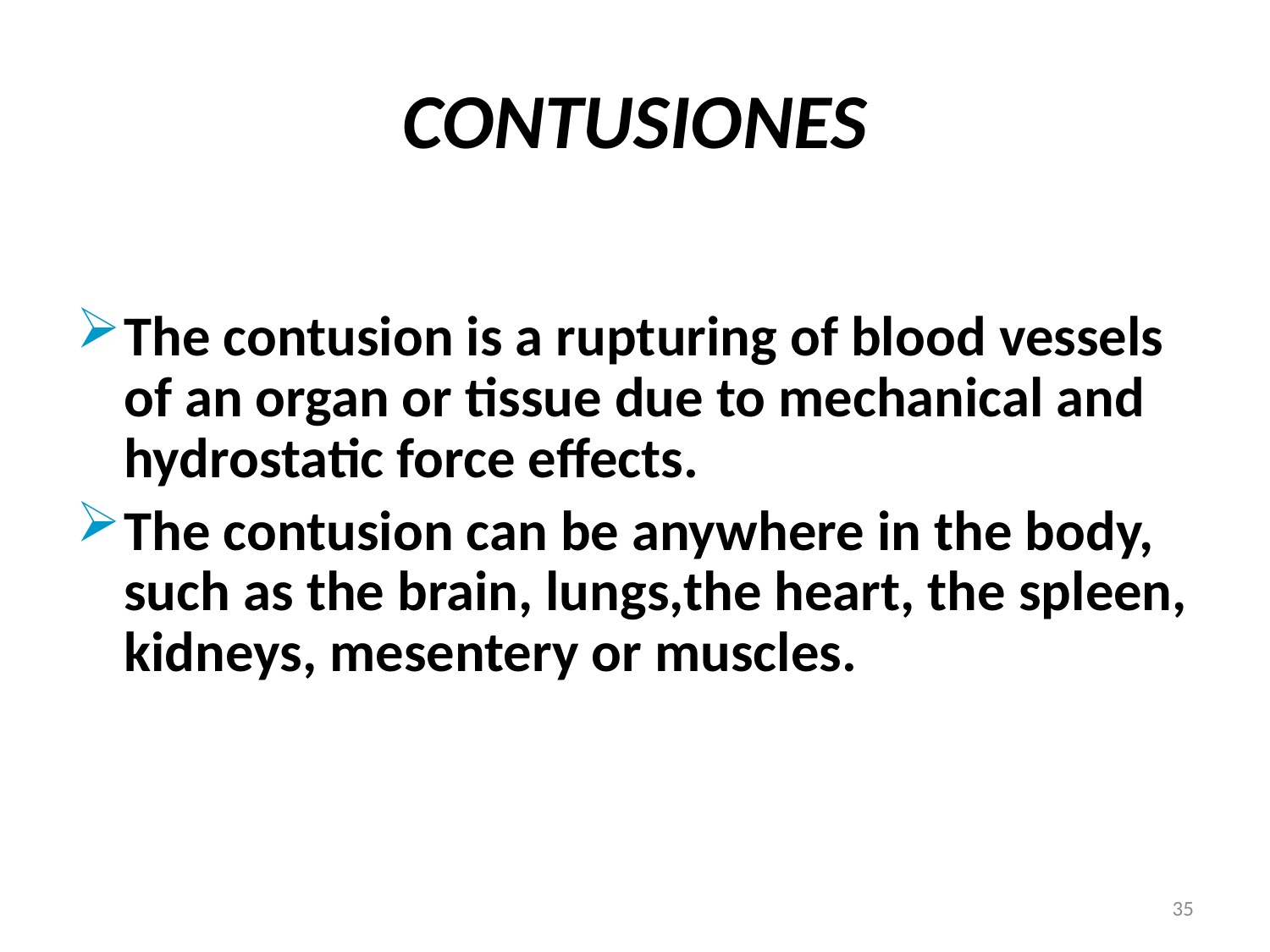

# CONTUSIONES

The contusion is a rupturing of blood vessels of an organ or tissue due to mechanical and hydrostatic force effects.
The contusion can be anywhere in the body, such as the brain, lungs,the heart, the spleen, kidneys, mesentery or muscles.

35